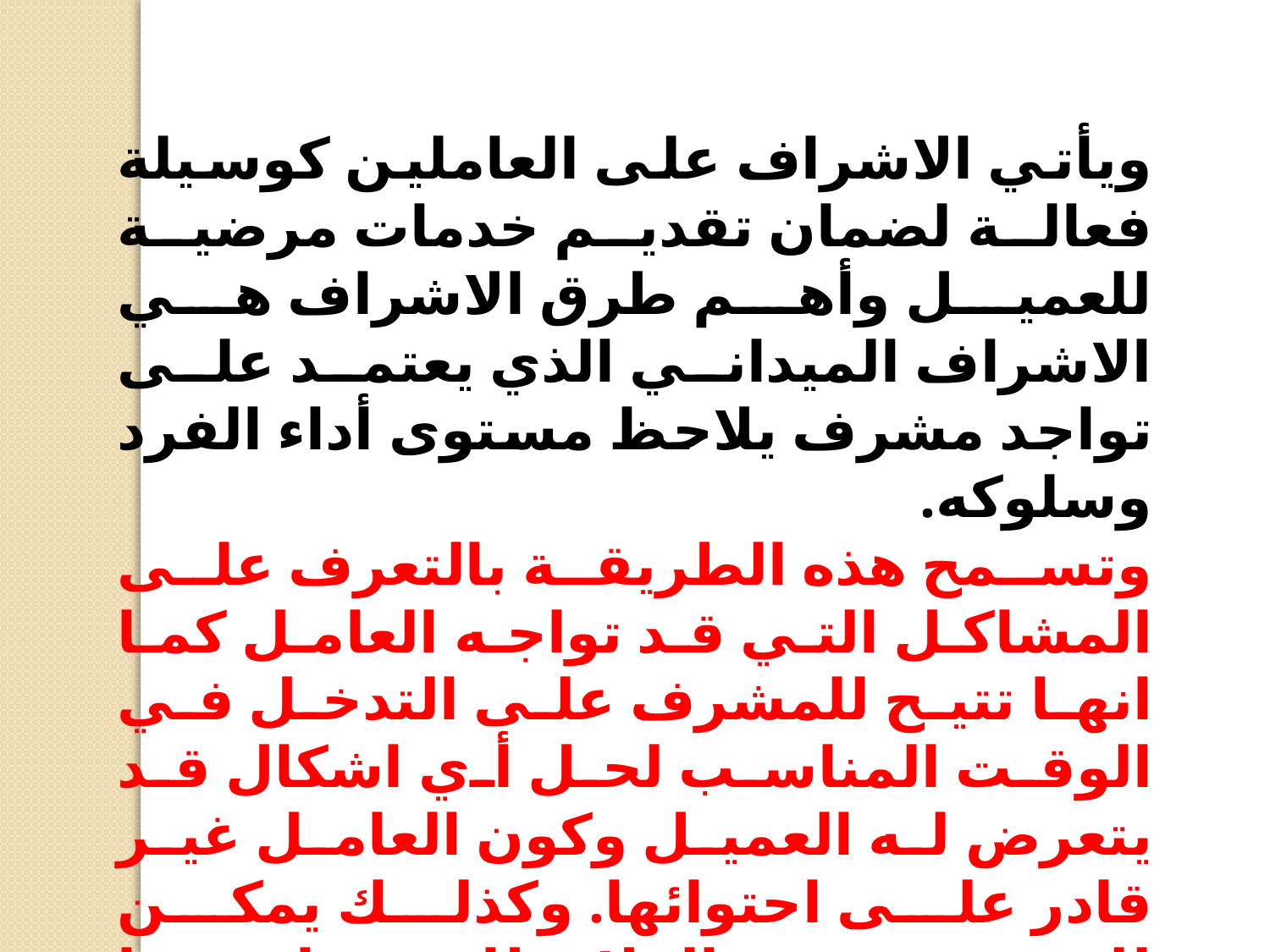

ويأتي الاشراف على العاملين كوسيلة فعالة لضمان تقديم خدمات مرضية للعميل وأهم طرق الاشراف هي الاشراف الميداني الذي يعتمد على تواجد مشرف يلاحظ مستوى أداء الفرد وسلوكه.
وتسمح هذه الطريقة بالتعرف على المشاكل التي قد تواجه العامل كما انها تتيح للمشرف على التدخل في الوقت المناسب لحل أي اشكال قد يتعرض له العميل وكون العامل غير قادر على احتوائها. وكذلك يمكن للمشرف تدوين الملاحظات ومناقشتها في وقت لاحق مع العاملين .